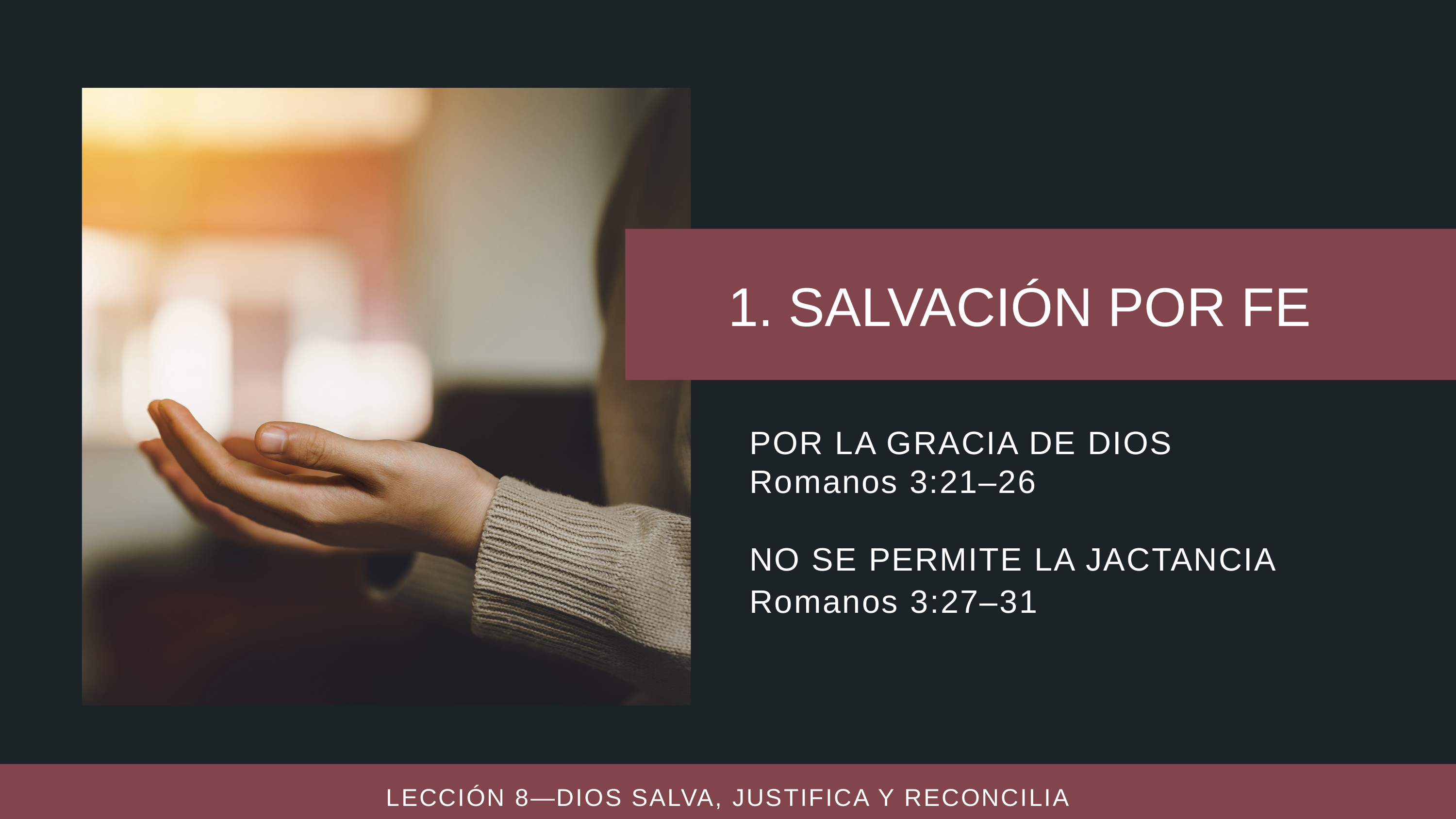

POR LA GRACIA DE DIOS
Romanos 3:21–26
NO SE PERMITE LA JACTANCIA
Romanos 3:27–31